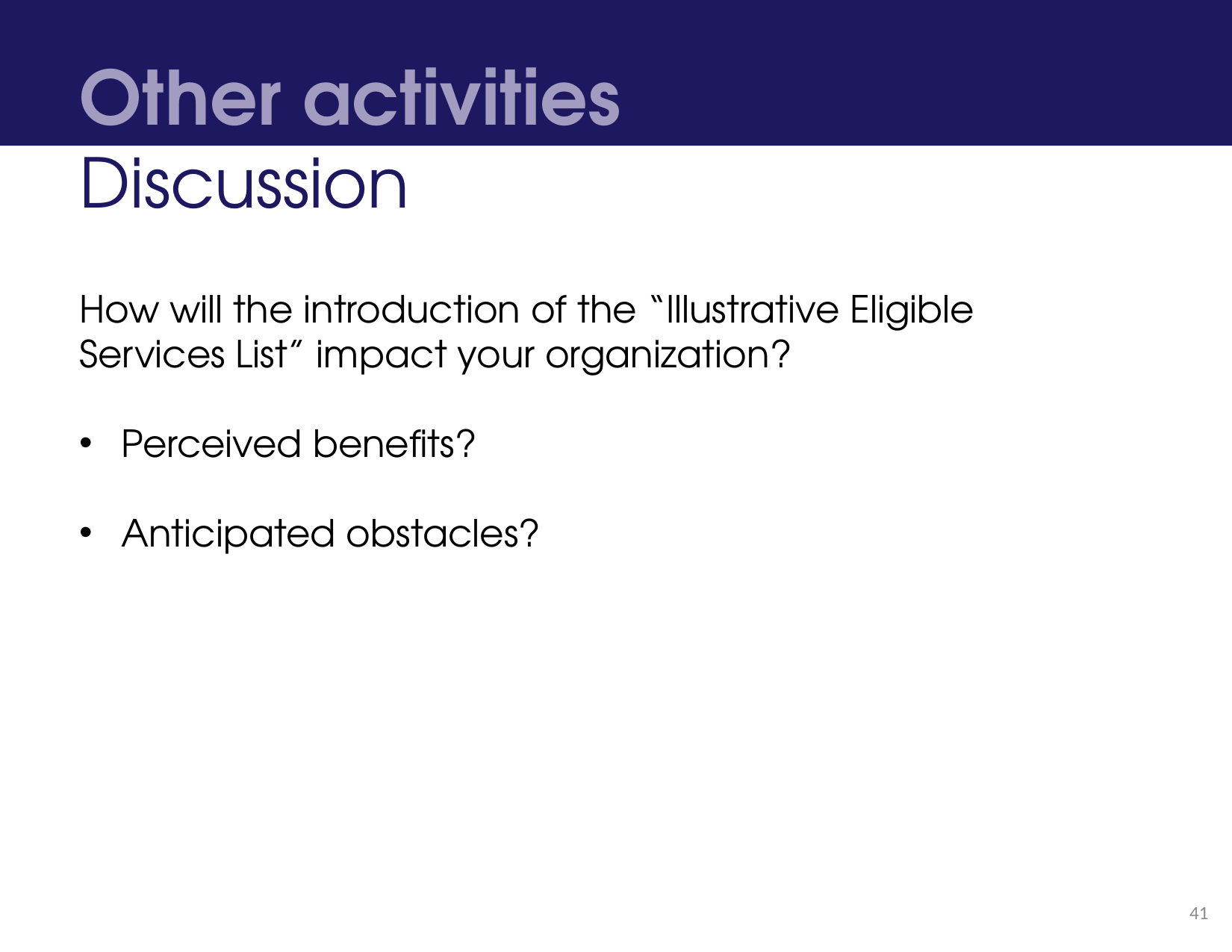

# Other activities
Discussion
How will the introduction of the “Illustrative Eligible Services List” impact your organization?

Perceived benefits?

Anticipated obstacles?

41